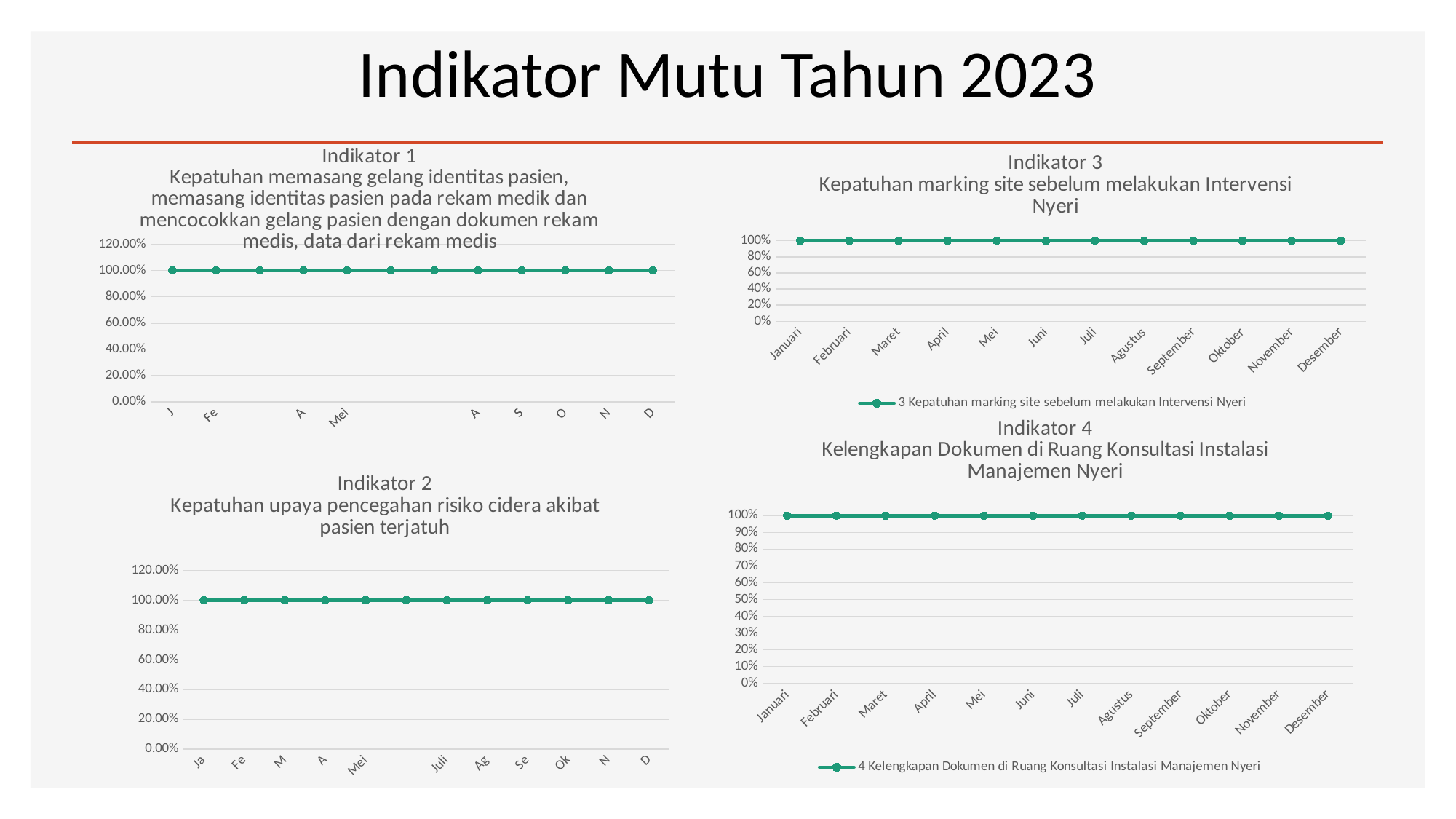

# Indikator Mutu Tahun 2023

### Chart: Indikator 1
Kepatuhan memasang gelang identitas pasien, memasang identitas pasien pada rekam medik dan mencocokkan gelang pasien dengan dokumen rekam medis, data dari rekam medis

| Category | Kepatuhan memasang gelang identitas pasien, memasang identitas pasien pada rekam medik dan mencocokkan gelang pasien dengan dokumen rekam medis, data dari rekam medis |
|---|---|
| Januari | 1.0 |
| Februari | 1.0 |
| Maret | 1.0 |
| April | 1.0 |
| Mei | 1.0 |
| Juni | 1.0 |
| Juli | 1.0 |
| Agustus | 1.0 |
| September | 1.0 |
| Oktober | 1.0 |
| November | 1.0 |
| Desember | 1.0 |

### Chart: Indikator 3
Kepatuhan marking site sebelum melakukan Intervensi Nyeri

| Category | 3 |
|---|---|
| Januari | 1.0 |
| Februari | 1.0 |
| Maret | 1.0 |
| April | 1.0 |
| Mei | 1.0 |
| Juni | 1.0 |
| Juli | 1.0 |
| Agustus | 1.0 |
| September | 1.0 |
| Oktober | 1.0 |
| November | 1.0 |
| Desember | 1.0 |

### Chart: Indikator 4
Kelengkapan Dokumen di Ruang Konsultasi Instalasi Manajemen Nyeri

| Category | 4 |
|---|---|
| Januari | 1.0 |
| Februari | 1.0 |
| Maret | 1.0 |
| April | 1.0 |
| Mei | 1.0 |
| Juni | 1.0 |
| Juli | 1.0 |
| Agustus | 1.0 |
| September | 1.0 |
| Oktober | 1.0 |
| November | 1.0 |
| Desember | 1.0 |

### Chart: Indikator 2
Kepatuhan upaya pencegahan risiko cidera akibat pasien terjatuh

| Category | Kepatuhan upaya pencegahan risiko cidera akibat pasien terjatuh |
|---|---|
| Januari | 1.0 |
| Februari | 1.0 |
| Maret | 1.0 |
| April | 1.0 |
| Mei | 1.0 |
| Juni | 1.0 |
| Juli | 1.0 |
| Agustus | 1.0 |
| September | 1.0 |
| Oktober | 1.0 |
| November | 1.0 |
| Desember | 1.0 |